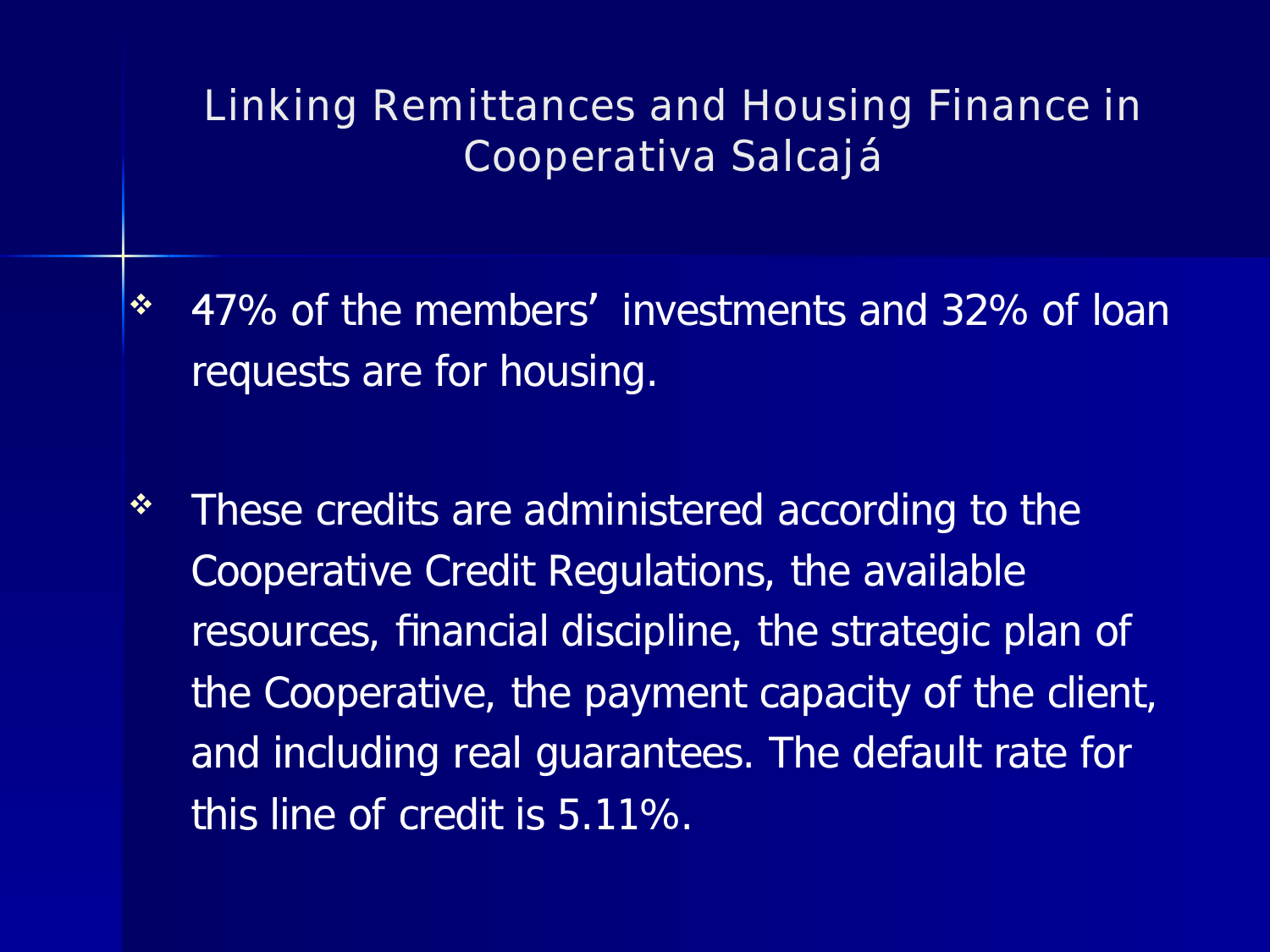

# Linking Remittances and Housing Finance in Cooperativa Salcajá
47% of the members’  investments and 32% of loan requests are for housing.

These credits are administered according to the Cooperative Credit Regulations, the available resources, financial discipline, the strategic plan of the Cooperative, the payment capacity of the client, and including real guarantees. The default rate for this line of credit is 5.11%.